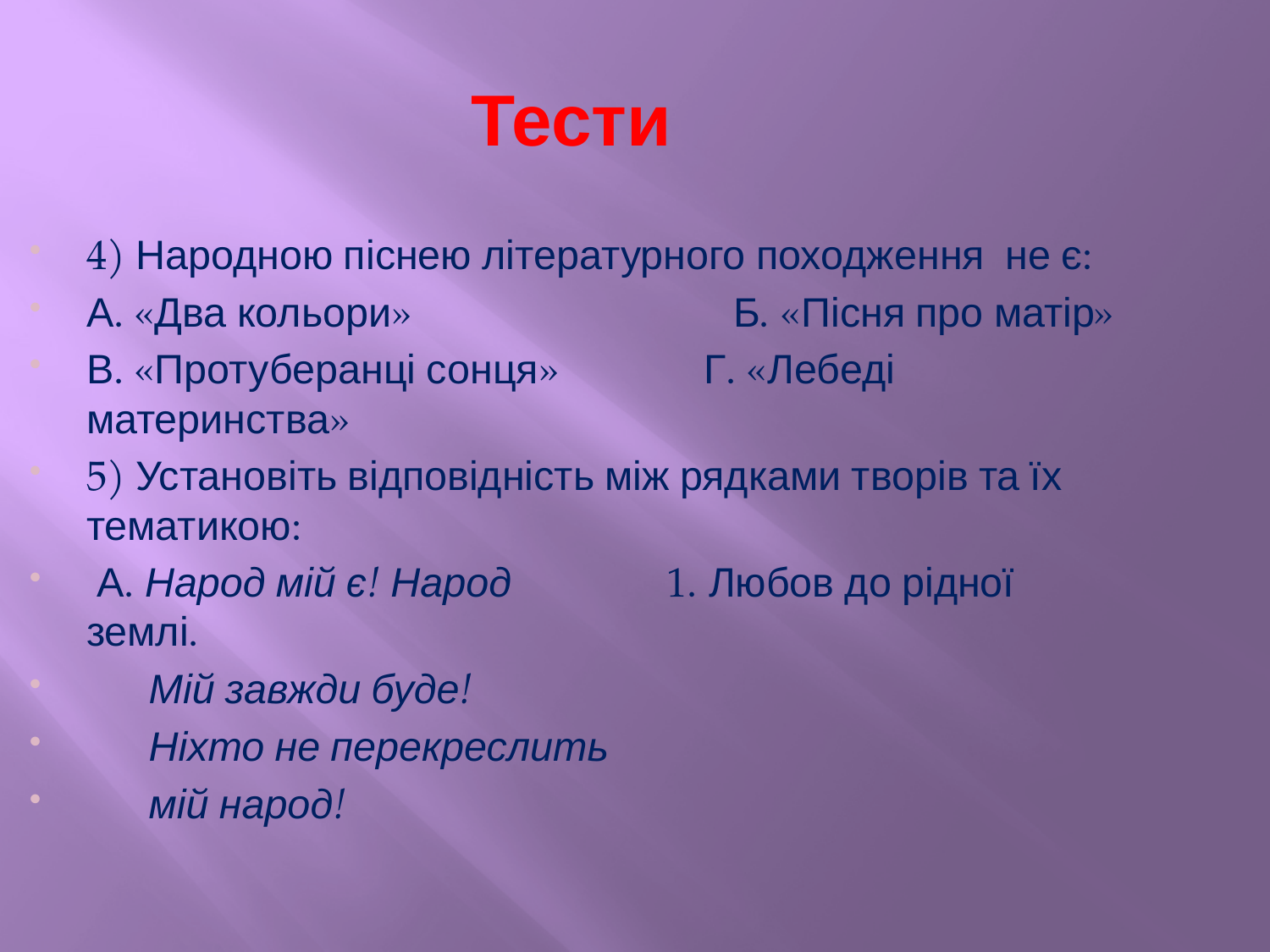

Тести
4) Народною піснею літературного походження  не є:
А. «Два кольори»                               Б. «Пісня про матір»
В. «Протуберанці сонця»              Г. «Лебеді материнства»
5) Установіть відповідність між рядками творів та їх тематикою:
 А. Народ мій є! Народ               1. Любов до рідної землі.
      Мій завжди буде!
      Ніхто не перекреслить
      мій народ!